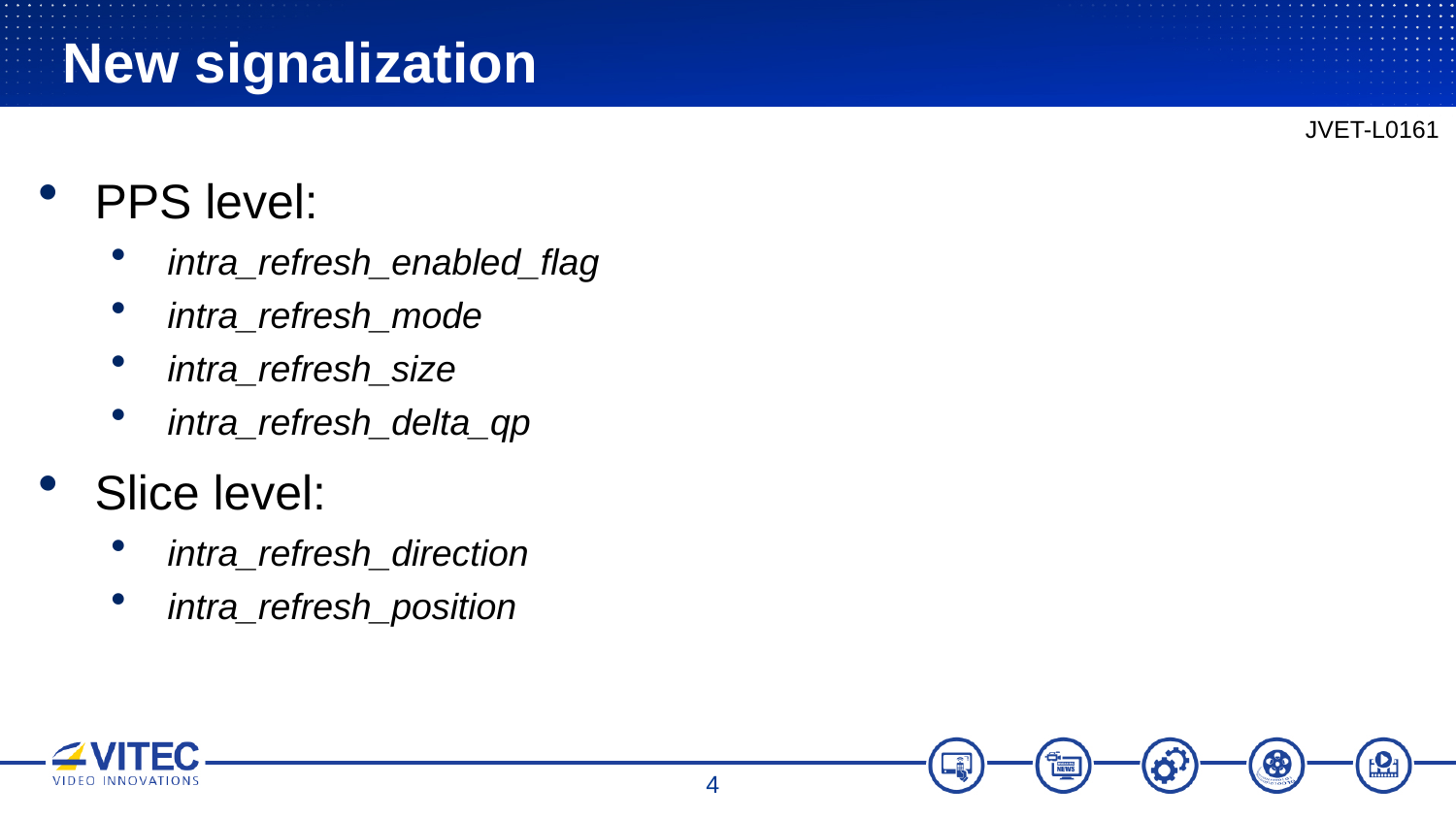

# New signalization
JVET-L0161

PPS level:
intra_refresh_enabled_flag
intra_refresh_mode
intra_refresh_size
intra_refresh_delta_qp
Slice level:
intra_refresh_direction
intra_refresh_position
4